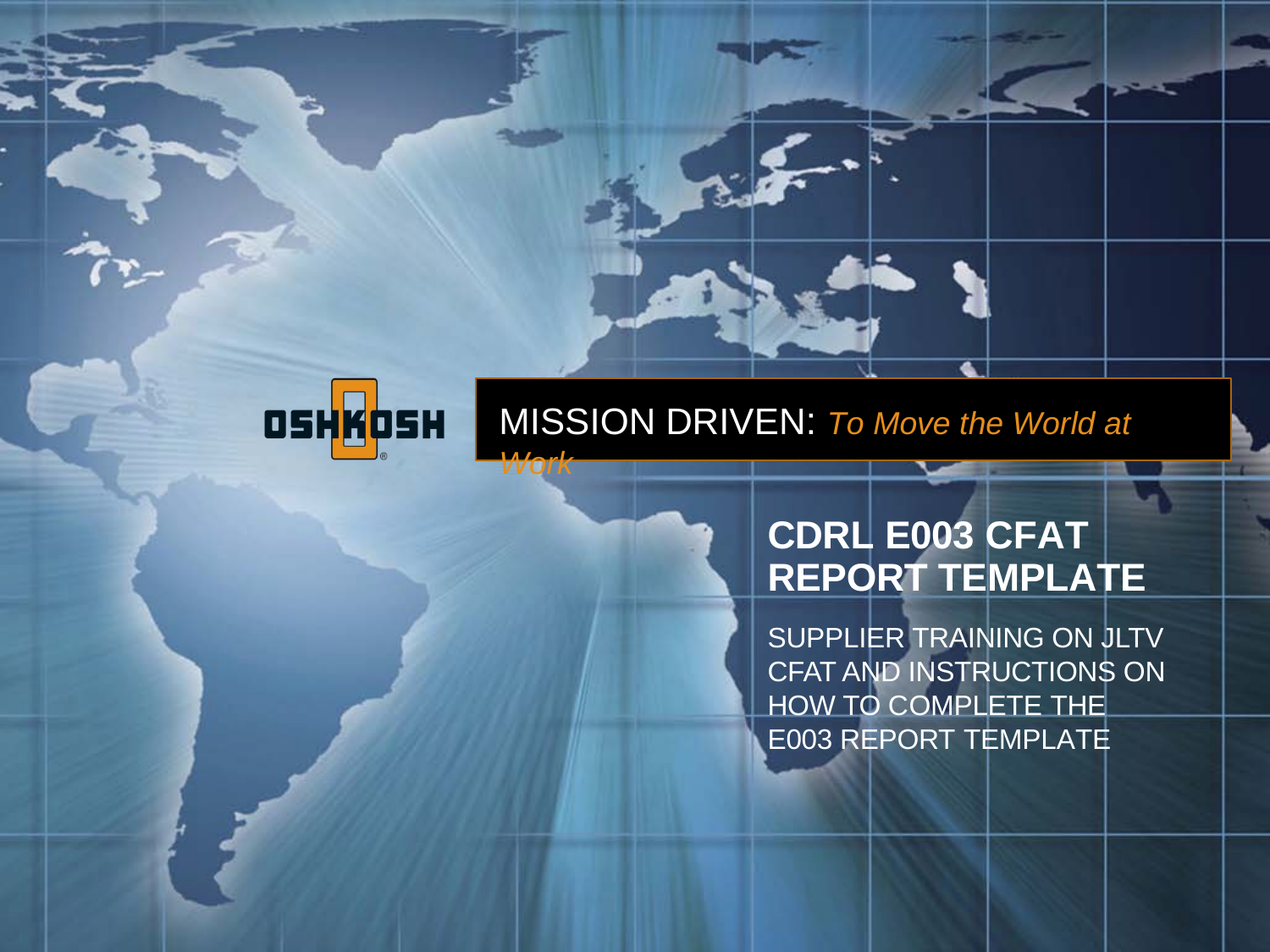

MISSION DRIVEN: To Move the World at Work
CDRL E003 CFAT REPORT TEMPLATE
SUPPLIER TRAINING ON JLTV CFAT AND INSTRUCTIONS ON HOW TO COMPLETE THE E003 REPORT TEMPLATE